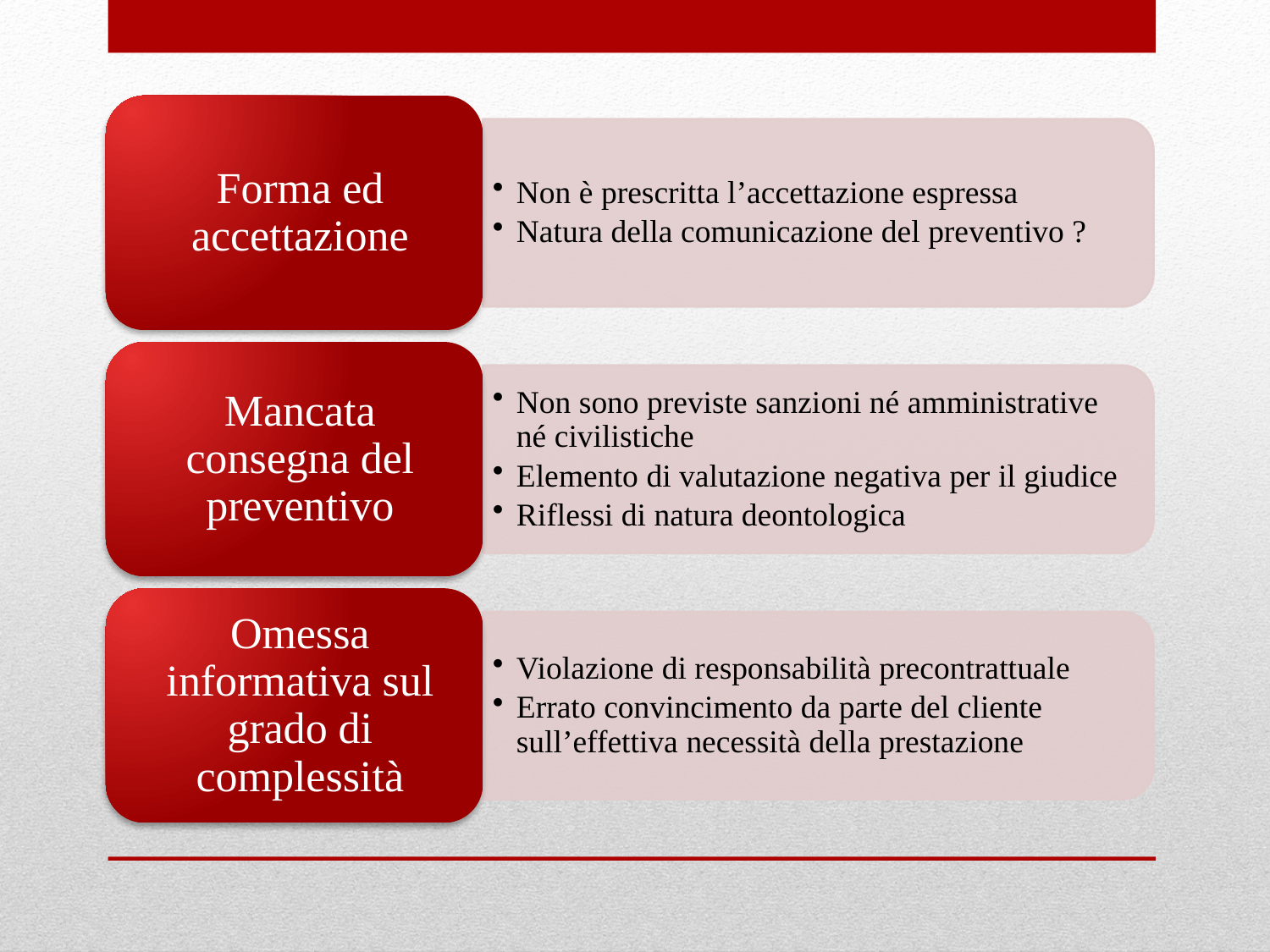

Non è prescritta l’accettazione espressa
Natura della comunicazione del preventivo ?
Forma ed accettazione
Non sono previste sanzioni né amministrative né civilistiche
Elemento di valutazione negativa per il giudice
Riflessi di natura deontologica
Mancata consegna del preventivo
Violazione di responsabilità precontrattuale
Errato convincimento da parte del cliente sull’effettiva necessità della prestazione
Omessa informativa sul grado di complessità